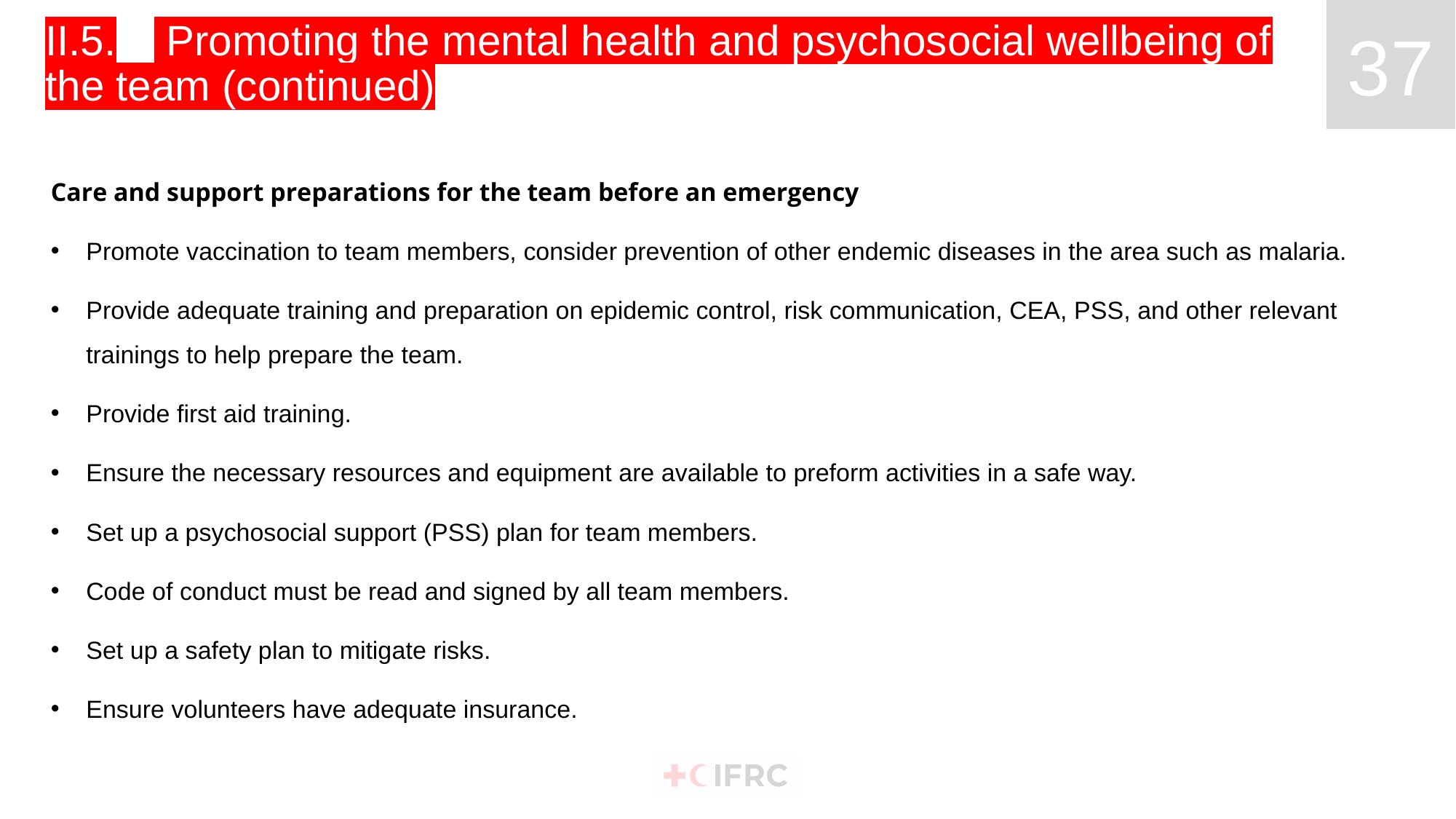

# II.5.	 Promoting the mental health and psychosocial wellbeing of the team (continued)
Care and support preparations for the team before an emergency
Promote vaccination to team members, consider prevention of other endemic diseases in the area such as malaria.
Provide adequate training and preparation on epidemic control, risk communication, CEA, PSS, and other relevant trainings to help prepare the team.
Provide first aid training.
Ensure the necessary resources and equipment are available to preform activities in a safe way.
Set up a psychosocial support (PSS) plan for team members.
Code of conduct must be read and signed by all team members.
Set up a safety plan to mitigate risks.
Ensure volunteers have adequate insurance.